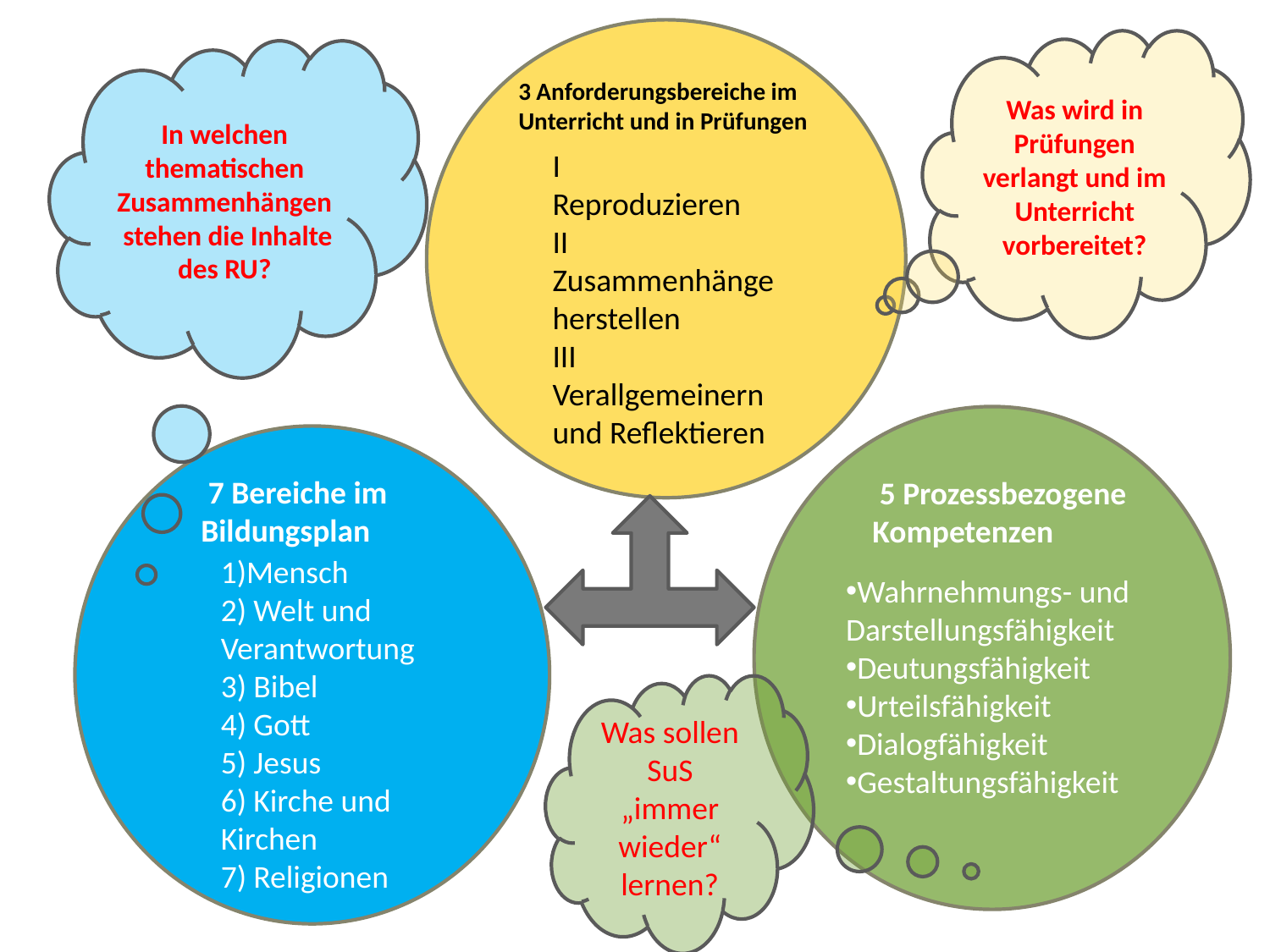

Was wird in
Prüfungen
verlangt und im Unterricht vorbereitet?
In welchen thematischen Zusammenhängen  stehen die Inhalte des RU?
3 Anforderungsbereiche im Unterricht und in Prüfungen
I
Reproduzieren
II Zusammenhänge herstellen
III Verallgemeinern und Reflektieren

 7 Bereiche im Bildungsplan
 5 Prozessbezogene Kompetenzen

1)Mensch
2) Welt und Verantwortung
3) Bibel
4) Gott
5) Jesus
6) Kirche und Kirchen
7) Religionen
Wahrnehmungs- und Darstellungsfähigkeit
Deutungsfähigkeit
Urteilsfähigkeit
Dialogfähigkeit
Gestaltungsfähigkeit
Was sollen SuS „immer wieder“
lernen?